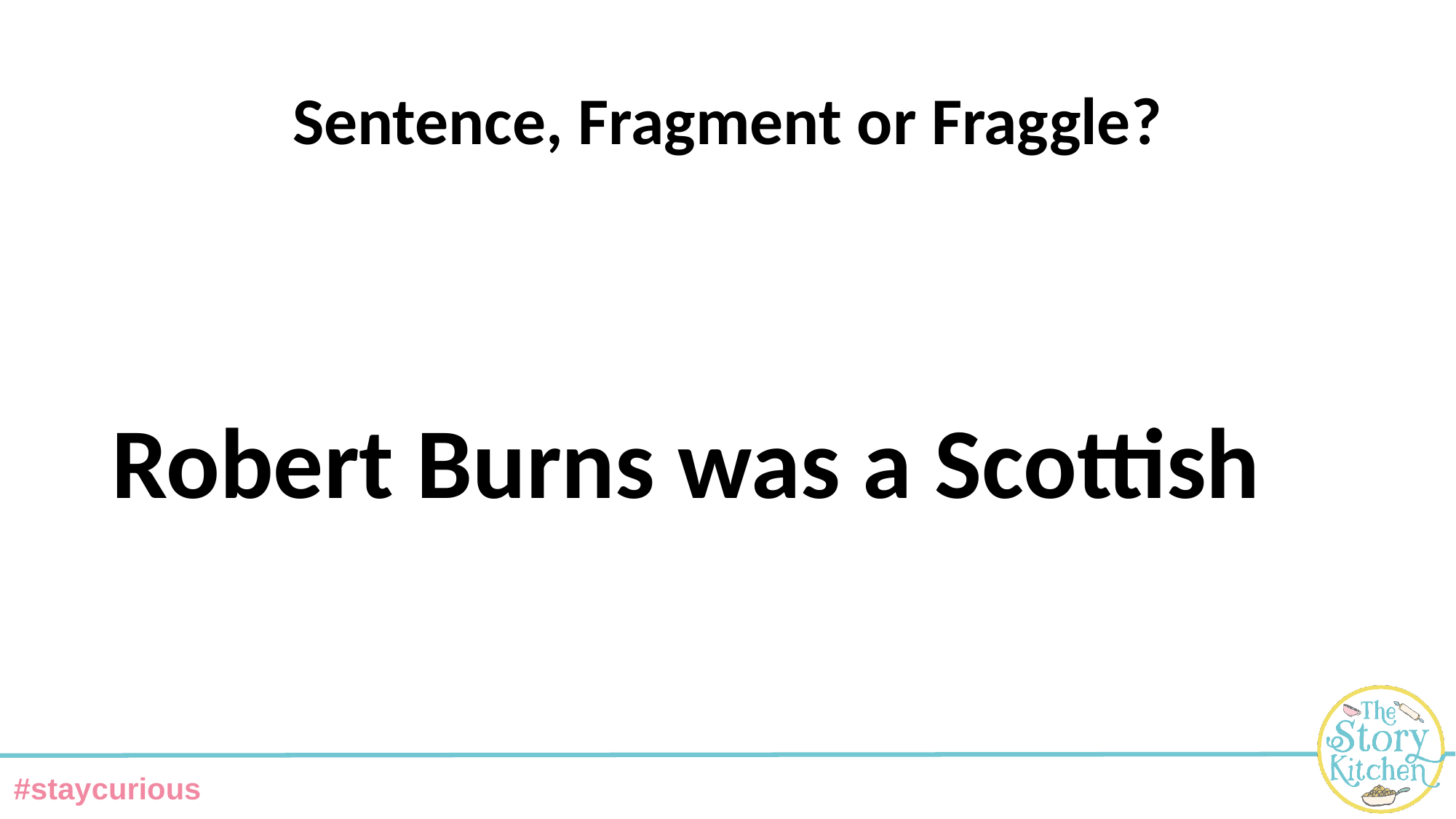

# Sentence, Fragment or Fraggle?
Robert Burns was a Scottish